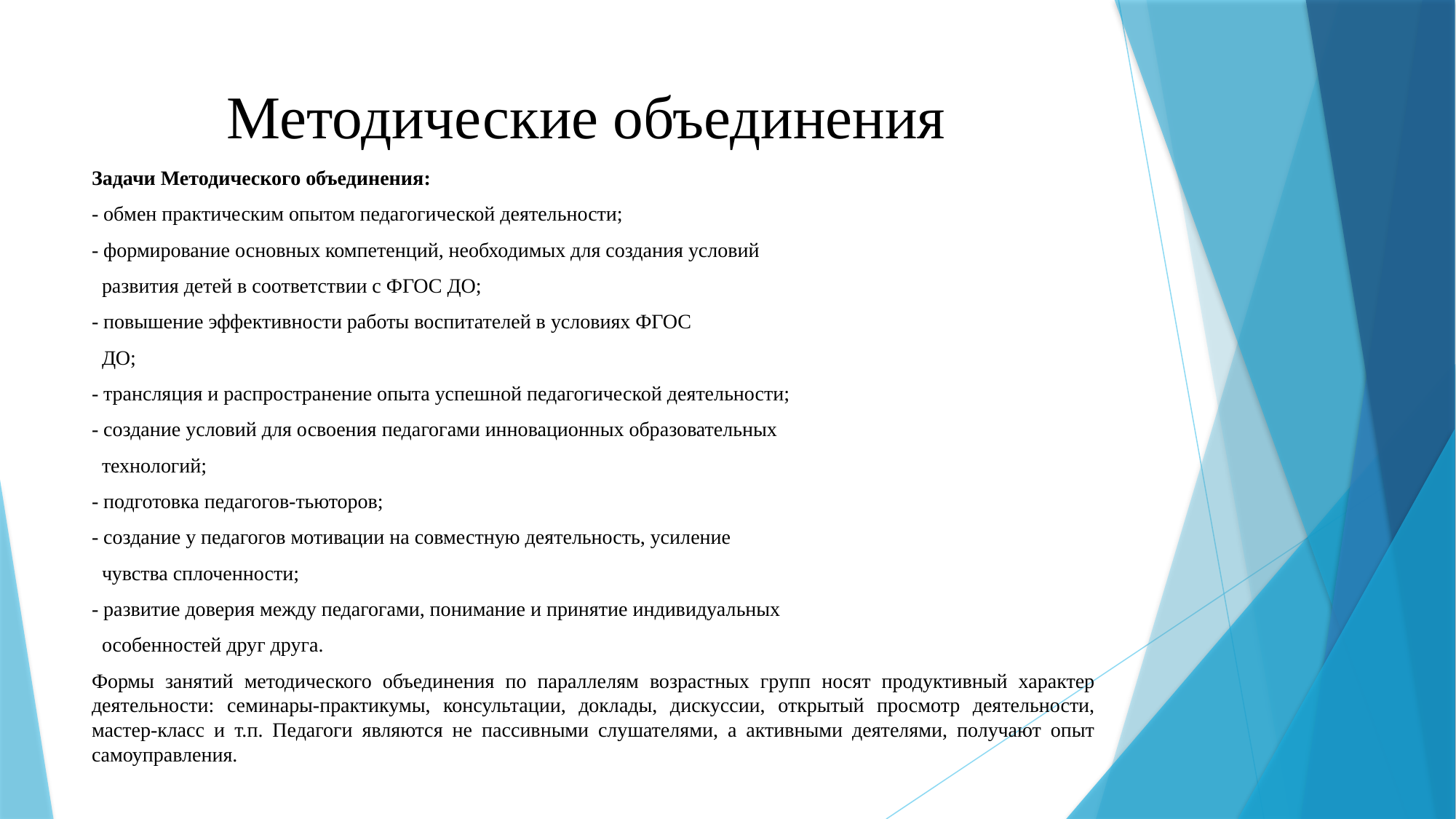

# Методические объединения
Задачи Методического объединения:
- обмен практическим опытом педагогической деятельности;
- формирование основных компетенций, необходимых для создания условий
  развития детей в соответствии с ФГОС ДО;
- повышение эффективности работы воспитателей в условиях ФГОС
  ДО;
- трансляция и распространение опыта успешной педагогической деятельности;
- создание условий для освоения педагогами инновационных образовательных
  технологий;
- подготовка педагогов-тьюторов;
- создание у педагогов мотивации на совместную деятельность, усиление
  чувства сплоченности;
- развитие доверия между педагогами, понимание и принятие индивидуальных
  особенностей друг друга.
Формы занятий методического объединения по параллелям возрастных групп носят продуктивный характер деятельности: семинары-практикумы, консультации, доклады, дискуссии, открытый просмотр деятельности, мастер-класс и т.п. Педагоги являются не пассивными слушателями, а активными деятелями, получают опыт самоуправления.